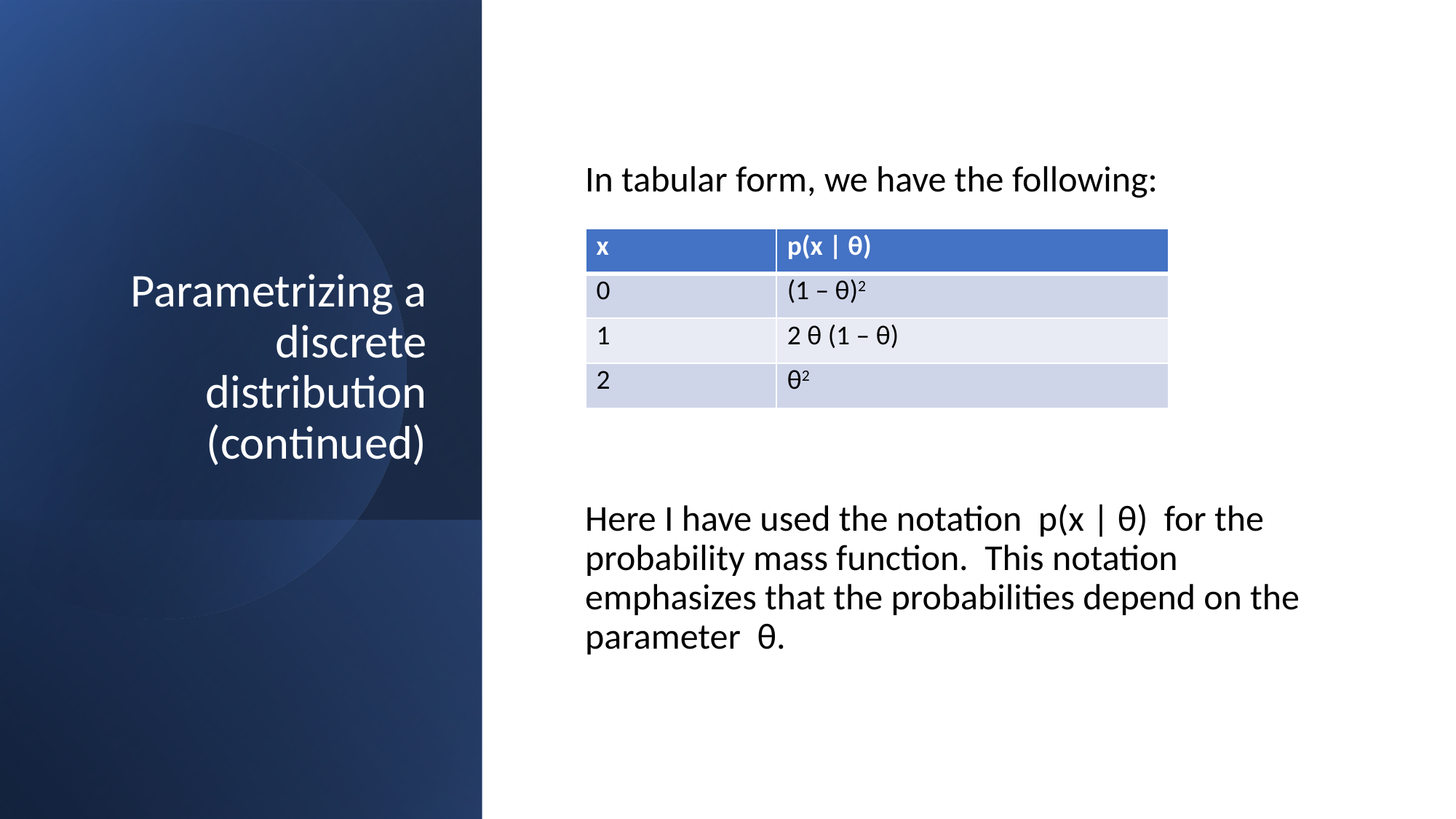

# Parametrizing a discrete distribution (continued)
In tabular form, we have the following:

Here I have used the notation  p(x | θ)  for the probability mass function.  This notation emphasizes that the probabilities depend on the parameter  θ.

| x | p(x | θ) |
| --- | --- |
| 0 | (1 – θ)2 |
| 1 | 2 θ (1 – θ) |
| 2 | θ2 |